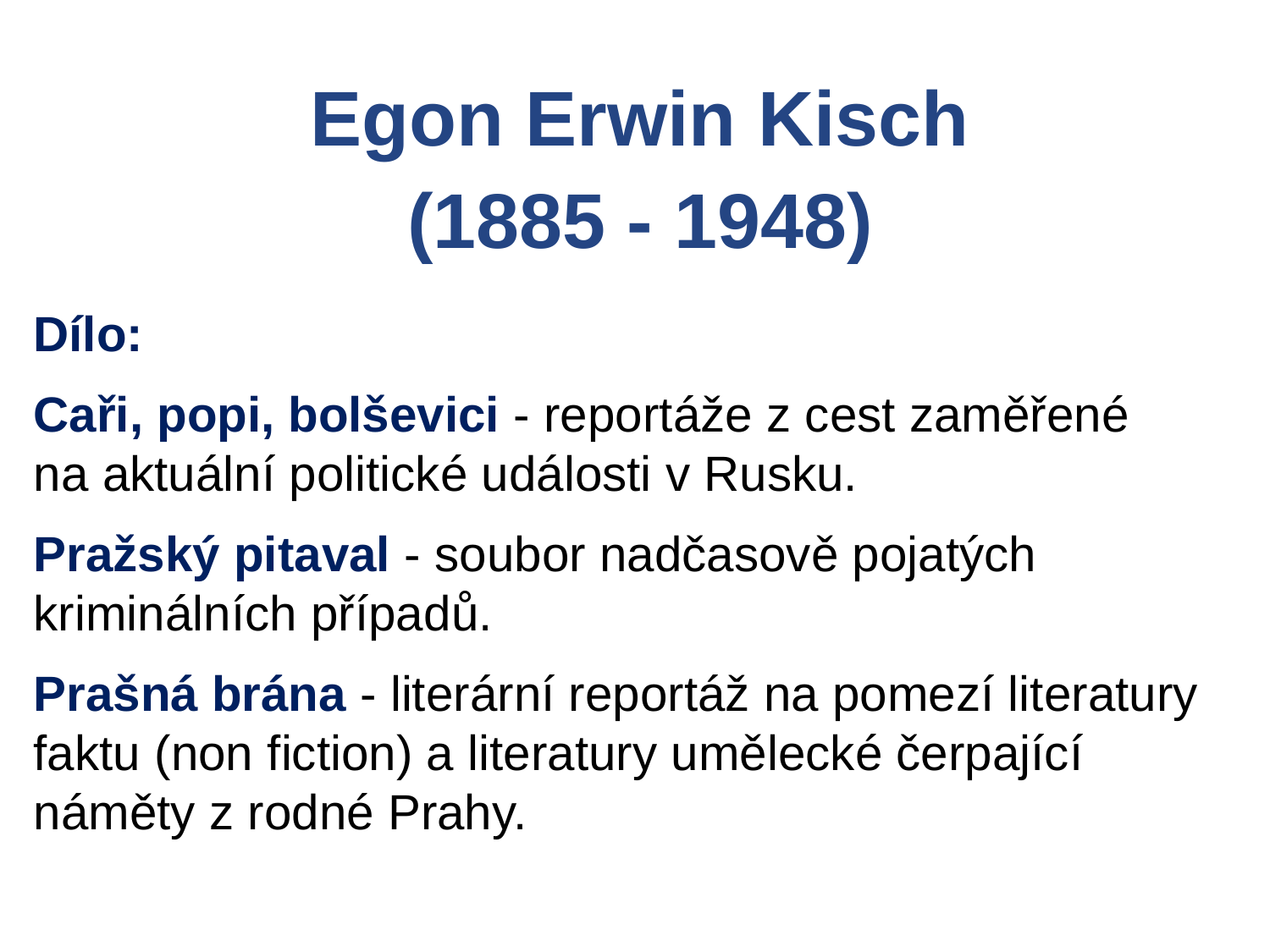

Egon Erwin Kisch
(1885 - 1948)
Dílo:
Caři, popi, bolševici - reportáže z cest zaměřené
na aktuální politické události v Rusku.
Pražský pitaval - soubor nadčasově pojatých kriminálních případů.
Prašná brána - literární reportáž na pomezí literatury faktu (non fiction) a literatury umělecké čerpající náměty z rodné Prahy.